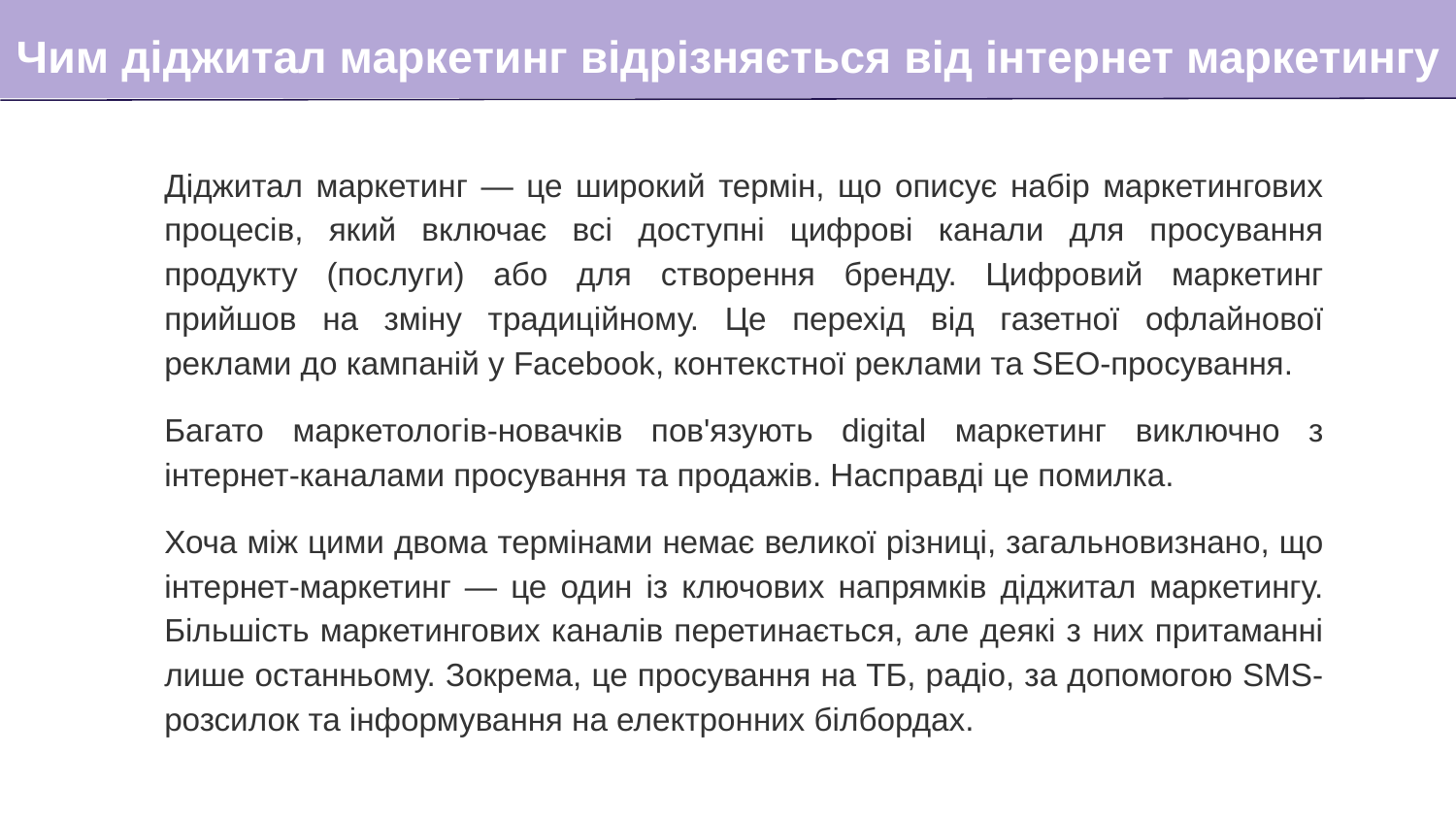

Чим діджитал маркетинг відрізняється від інтернет маркетингу

Діджитал маркетинг — це широкий термін, що описує набір маркетингових процесів, який включає всі доступні цифрові канали для просування продукту (послуги) або для створення бренду. Цифровий маркетинг прийшов на зміну традиційному. Це перехід від газетної офлайнової реклами до кампаній у Facebook, контекстної реклами та SEO-просування.
Багато маркетологів-новачків пов'язують digital маркетинг виключно з інтернет-каналами просування та продажів. Насправді це помилка.
Хоча між цими двома термінами немає великої різниці, загальновизнано, що інтернет-маркетинг — це один із ключових напрямків діджитал маркетингу. Більшість маркетингових каналів перетинається, але деякі з них притаманні лише останньому. Зокрема, це просування на ТБ, радіо, за допомогою SMS-розсилок та інформування на електронних білбордах.